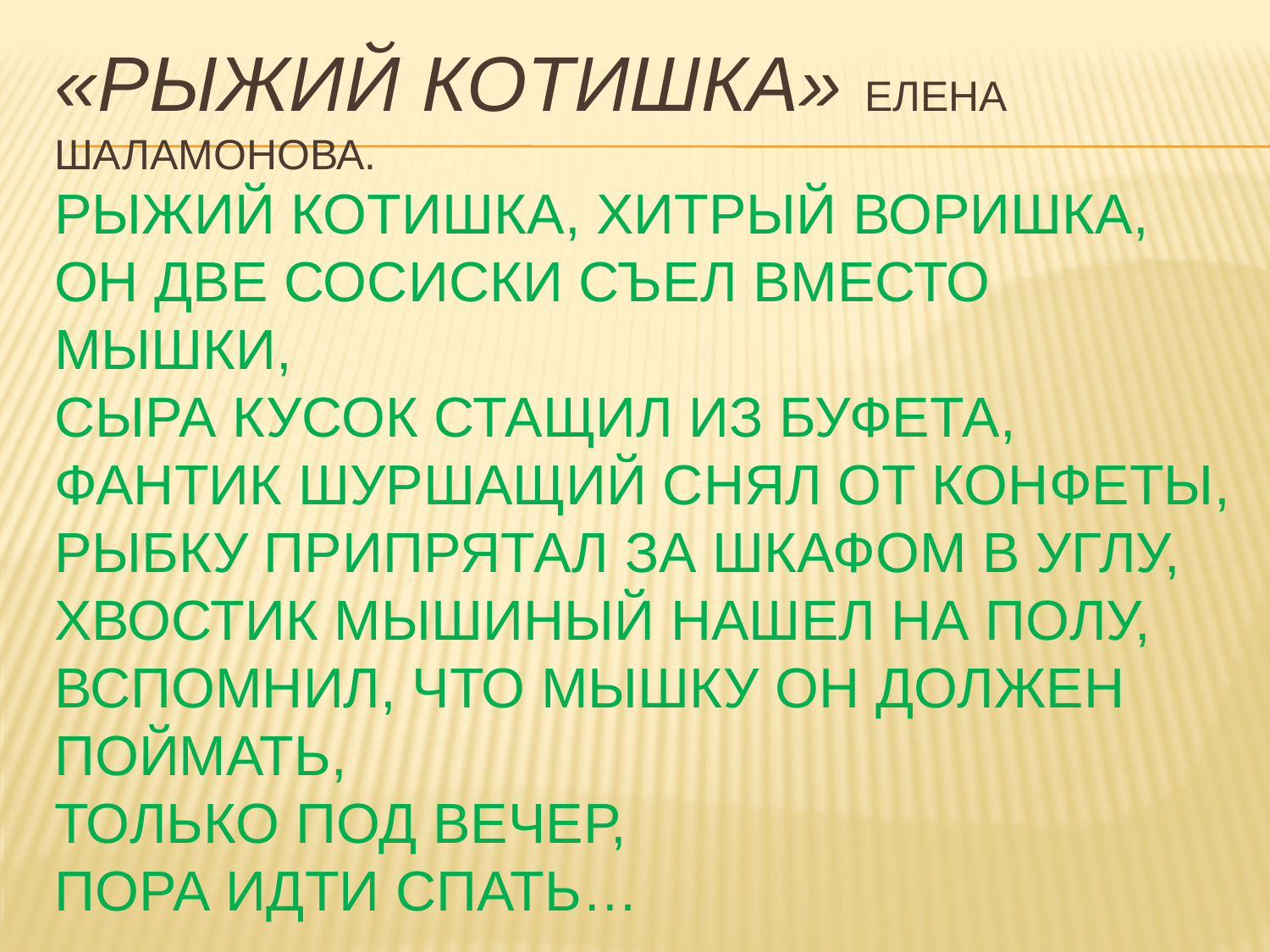

# «Рыжий котишка» Елена шаламонова. Рыжий котишка, хитрый воришка, он две сосиски съел вместо мышки, сыра кусок стащил из буфета, фантик шуршащий снял от конфеты, рыбку припрятал за шкафом в углу, хвостик мышиный нашел на полу, вспомнил, что мышку он должен поймать, только под вечер, пора идти спать…